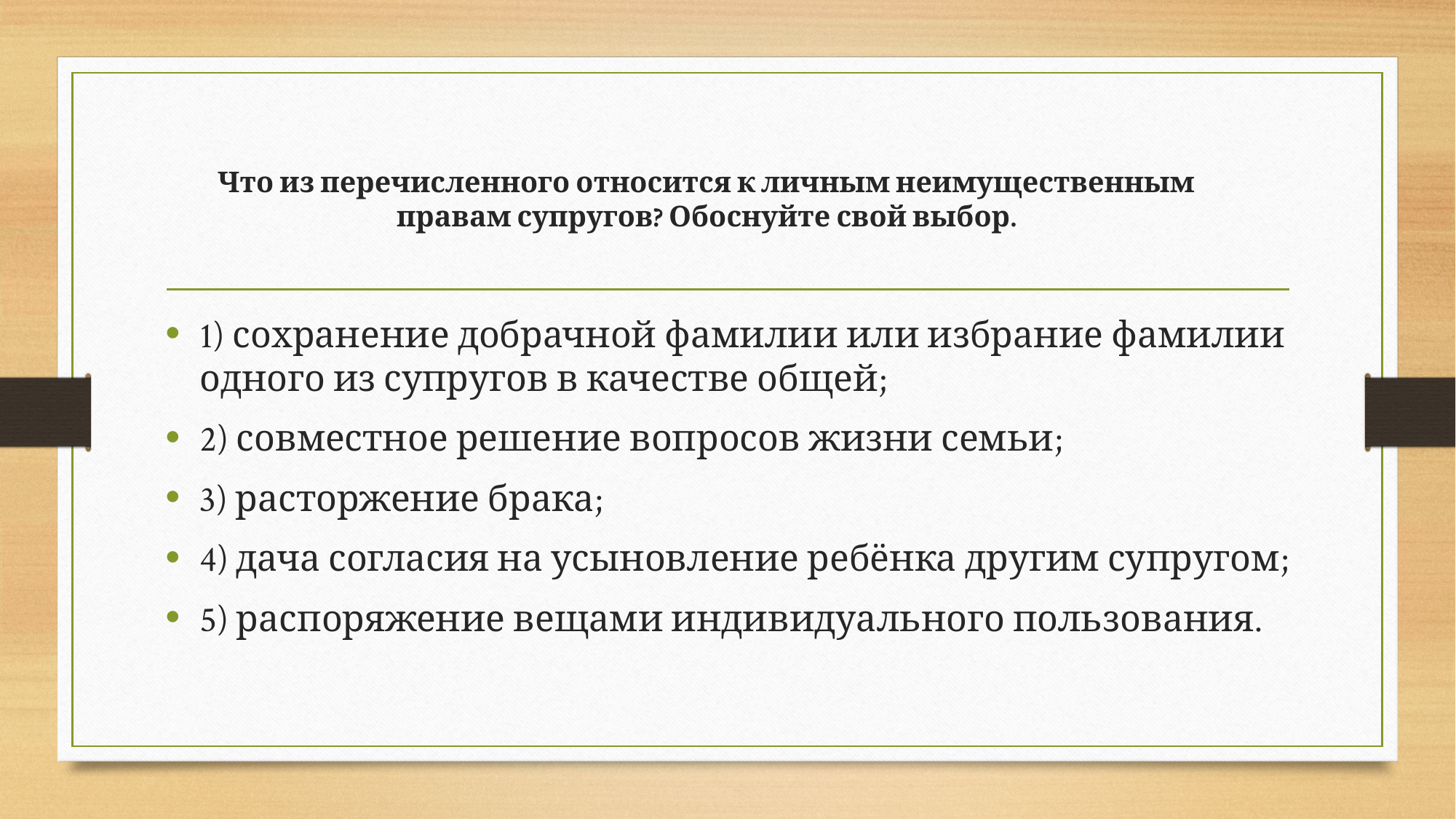

# Что из перечисленного относится к личным неимущественным правам супругов? Обоснуйте свой выбор.
1) сохранение добрачной фамилии или избрание фамилии одного из супругов в качестве общей;
2) совместное решение вопросов жизни семьи;
3) расторжение брака;
4) дача согласия на усыновление ребёнка другим супругом;
5) распоряжение вещами индивидуального пользования.